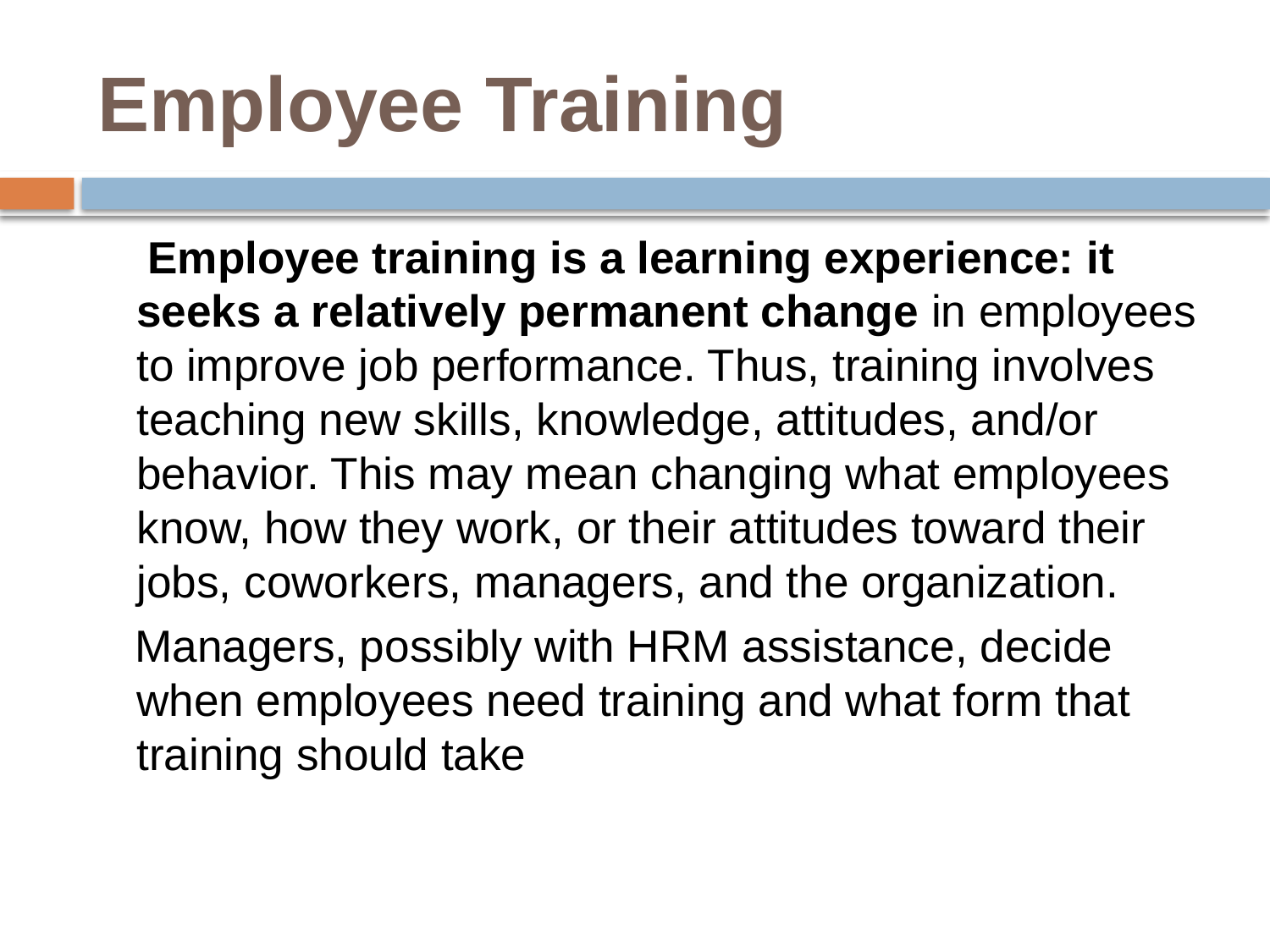

# Employee Training
    Employee training is a learning experience: it seeks a relatively permanent change in employees to improve job performance. Thus, training involves teaching new skills, knowledge, attitudes, and/or behavior. This may mean changing what employees know, how they work, or their attitudes toward their jobs, coworkers, managers, and the organization.
   Managers, possibly with HRM assistance, decide when employees need training and what form that training should take